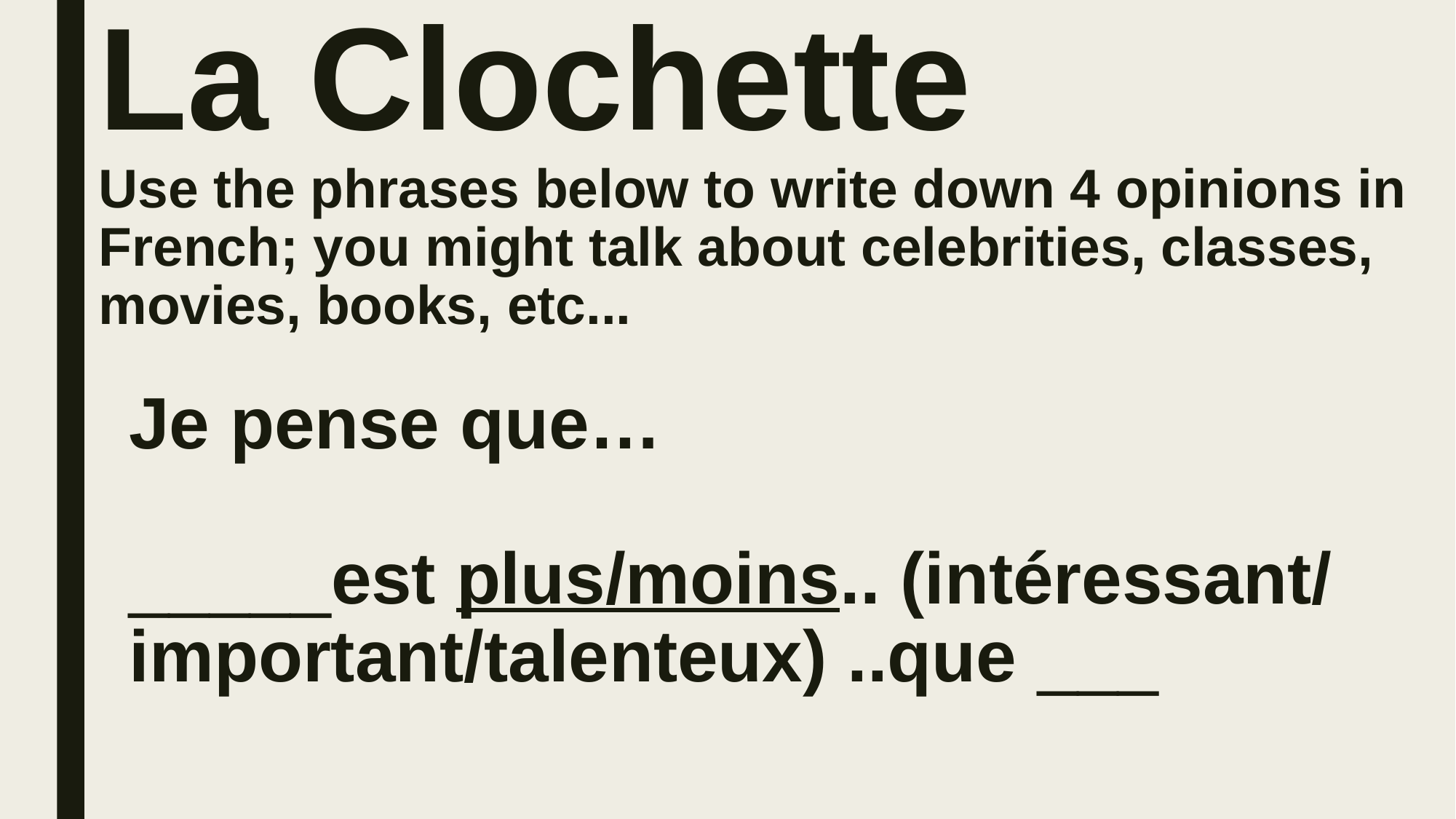

La Clochette
Use the phrases below to write down 4 opinions in French; you might talk about celebrities, classes, movies, books, etc...
# Je pense que… _____est plus/moins.. (intéressant/ important/talenteux) ..que ___